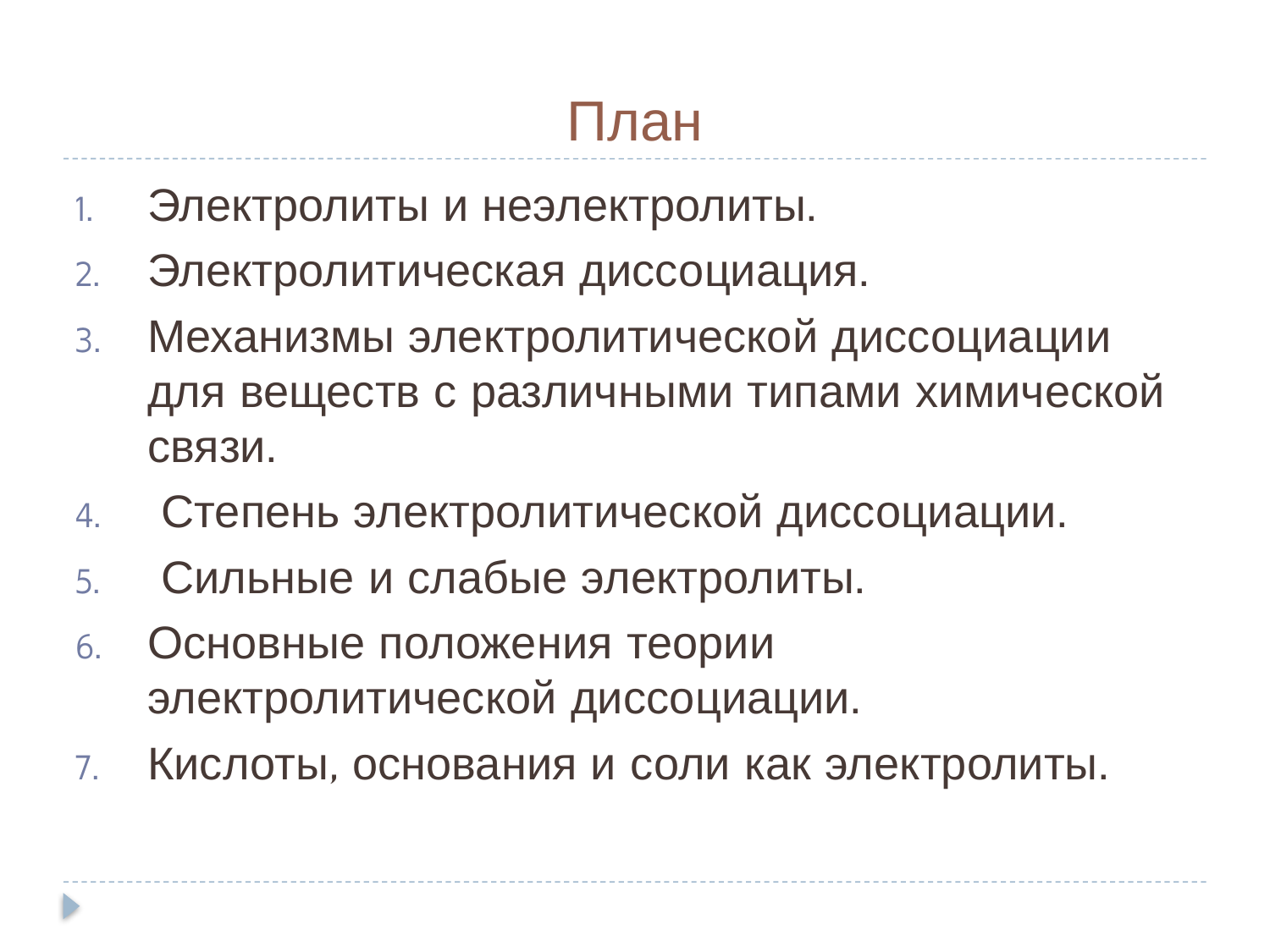

# План
Электролиты и неэлектролиты.
Электролитическая диссоциация.
Механизмы электролитической диссоциации для веществ с различными типами химической связи.
 Степень электролитической диссоциации.
 Сильные и слабые электролиты.
Основные положения теории электролитической диссоциации.
Кислоты, основания и соли как электролиты.